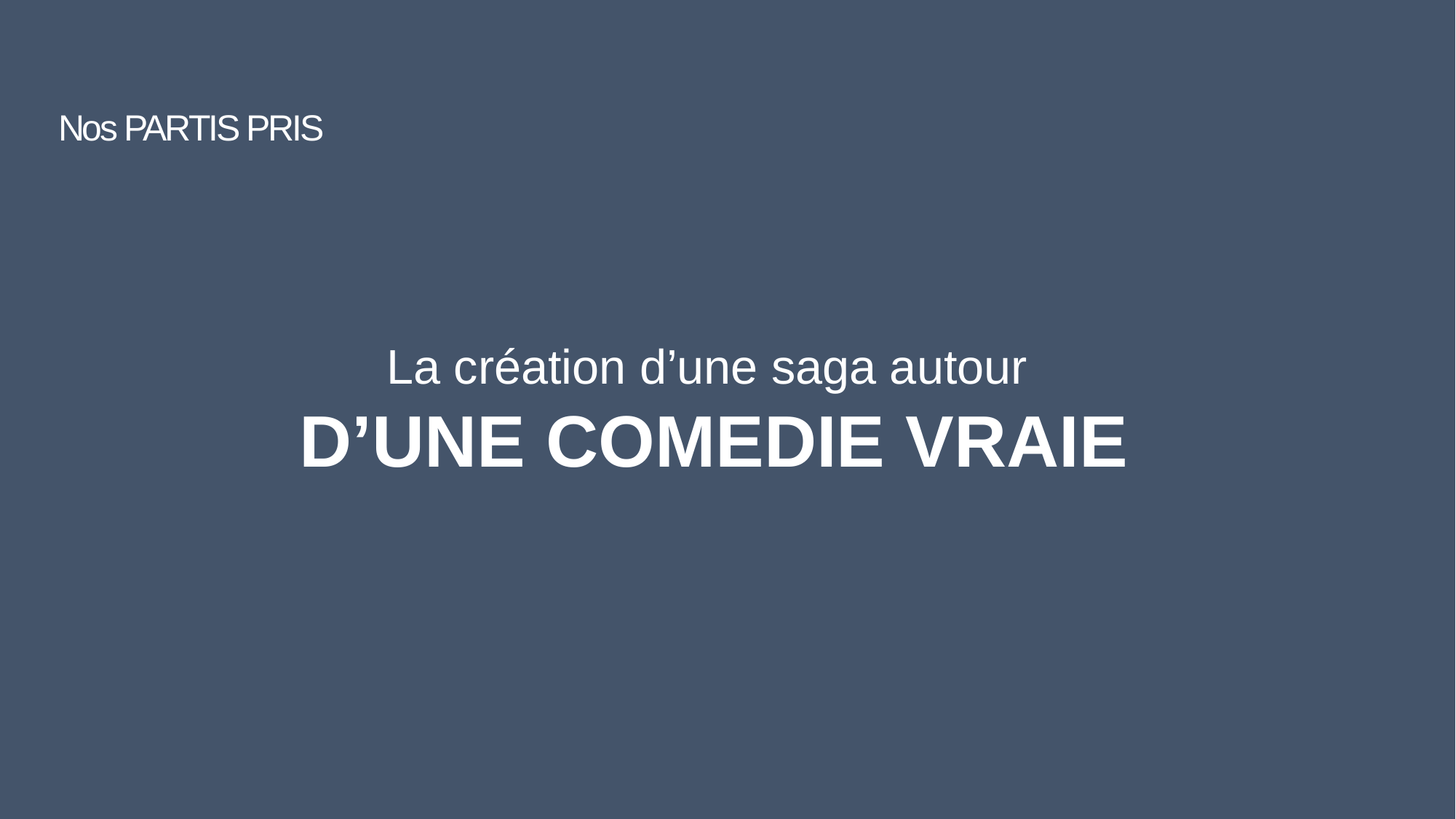

Nos PARTIS PRIS
La création d’une saga autour
D’UNE COMEDIE VRAIE